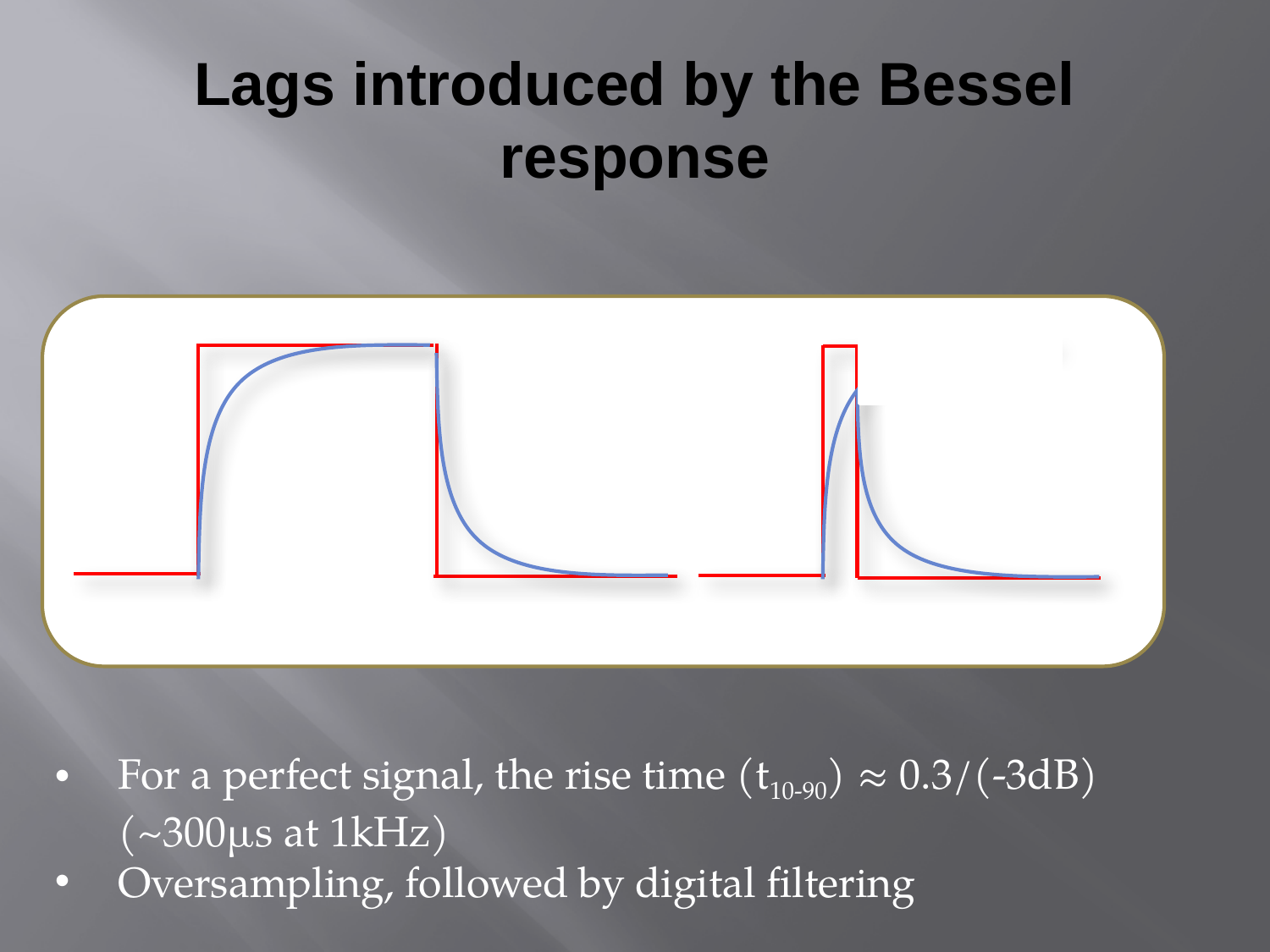

# Lags introduced by the Bessel response

For a perfect signal, the rise time (t10-90) ≈ 0.3/(-3dB)        (~300µs at 1kHz)
Oversampling, followed by digital filtering